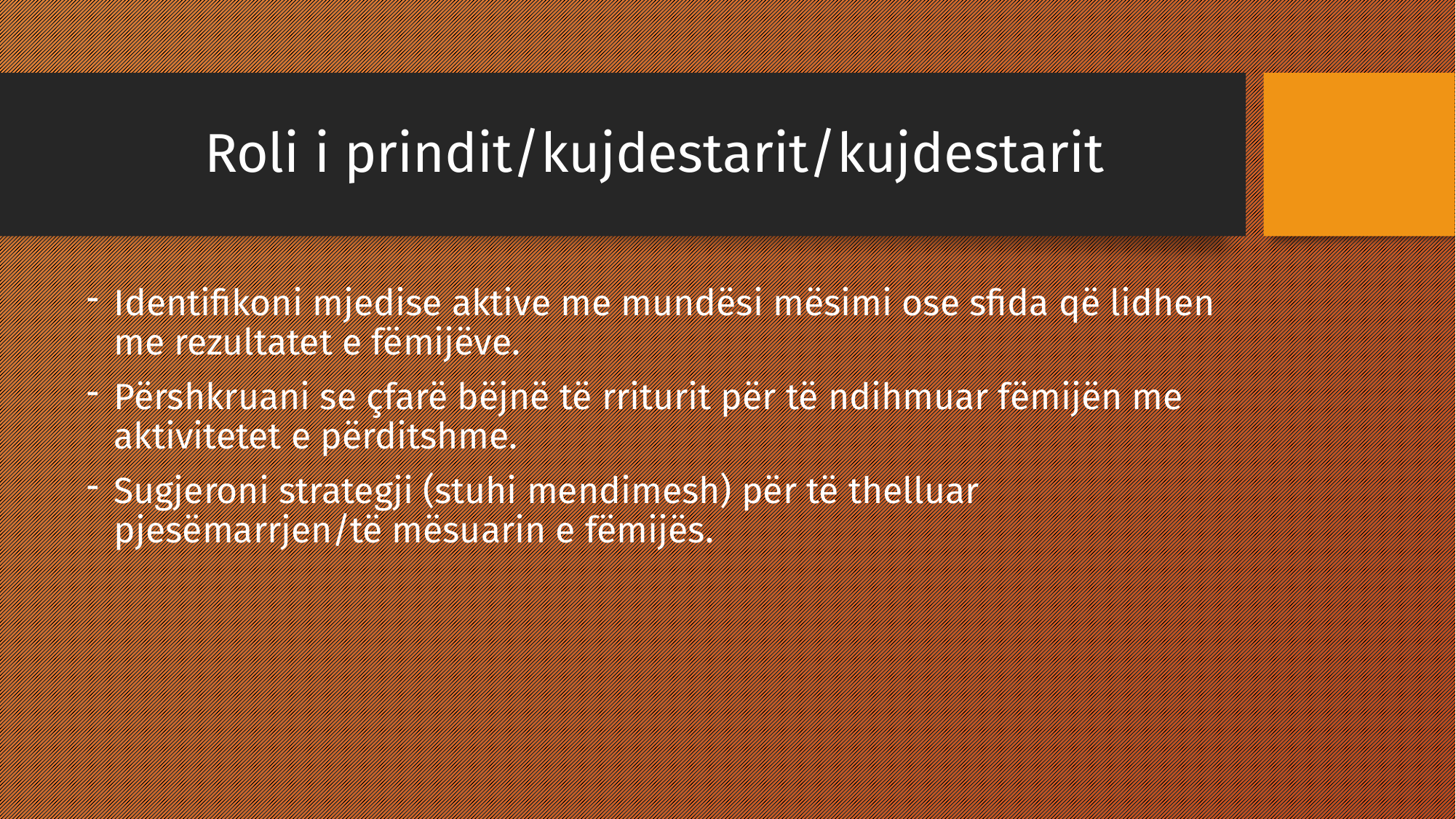

# Roli i prindit/kujdestarit/kujdestarit
Identifikoni mjedise aktive me mundësi mësimi ose sfida që lidhen me rezultatet e fëmijëve.
Përshkruani se çfarë bëjnë të rriturit për të ndihmuar fëmijën me aktivitetet e përditshme.
Sugjeroni strategji (stuhi mendimesh) për të thelluar pjesëmarrjen/të mësuarin e fëmijës.